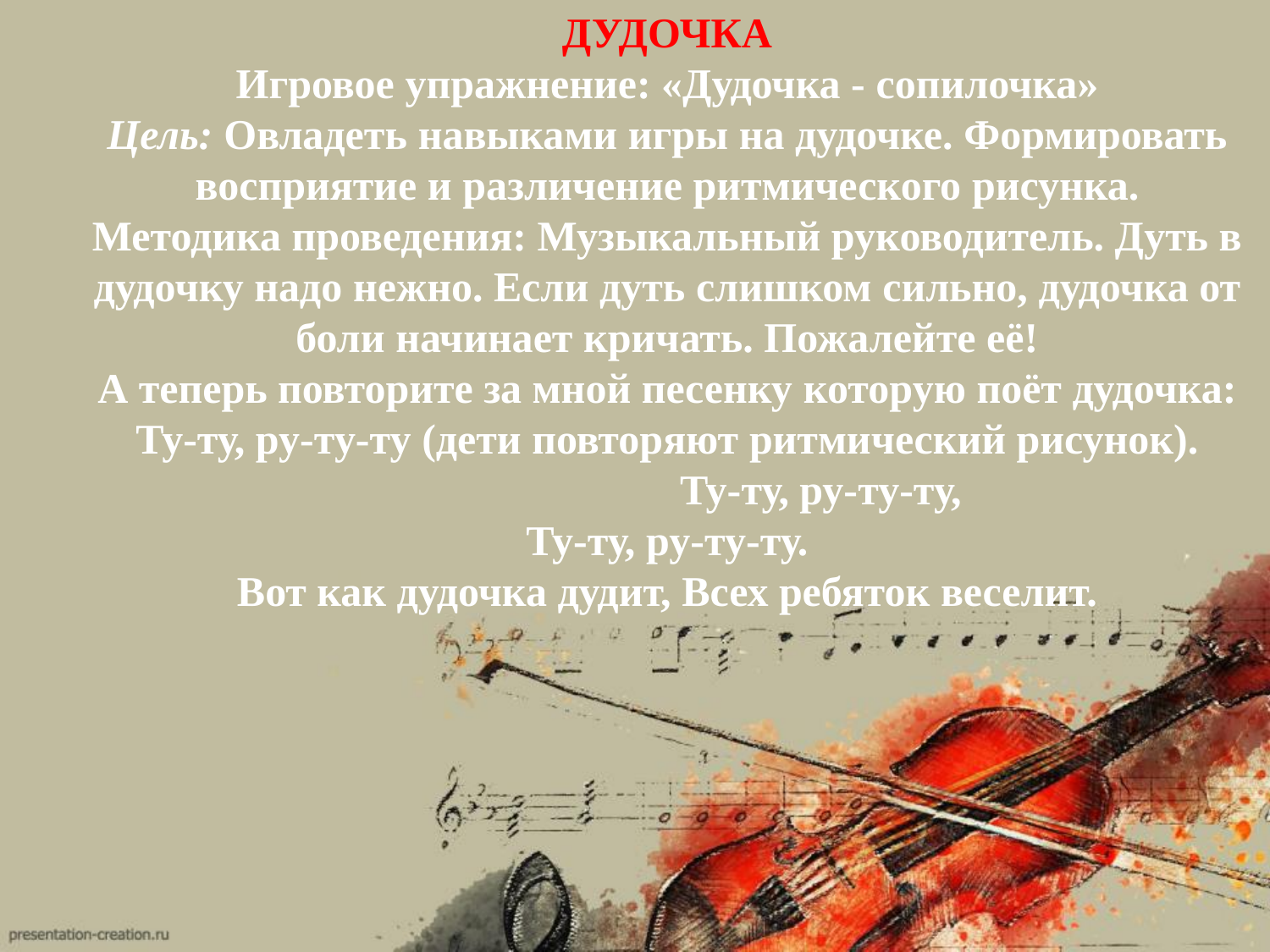

# ДУДОЧКА Игровое упражнение: «Дудочка - сопилочка» Цель: Овладеть навыками игры на дудочке. Формировать восприятие и различение ритмического рисунка. Методика проведения: Музыкальный руководитель. Дуть в дудочку надо нежно. Если дуть слишком сильно, дудочка от боли начинает кричать. Пожалейте её! А теперь повторите за мной песенку которую поёт дудочка: Ту-ту, ру-ту-ту (дети повторяют ритмический рисунок). Ту-ту, ру-ту-ту, Ту-ту, ру-ту-ту. Вот как дудочка дудит, Всех ребяток веселит.